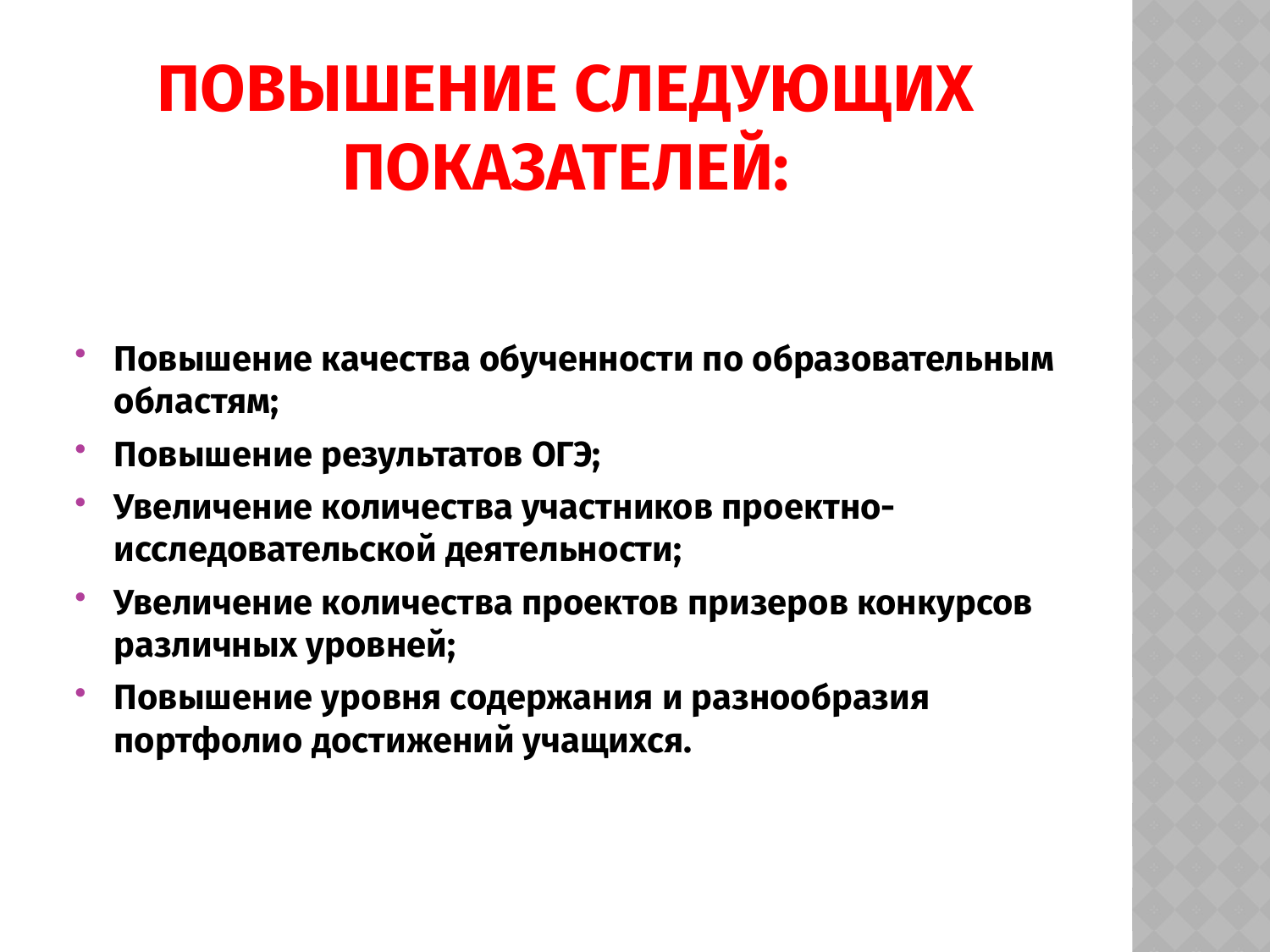

# Повышение следующих показателей:

Повышение качества обученности по образовательным областям;
Повышение результатов ОГЭ;
Увеличение количества участников проектно-исследовательской деятельности;
Увеличение количества проектов призеров конкурсов различных уровней;
Повышение уровня содержания и разнообразия  портфолио достижений учащихся.